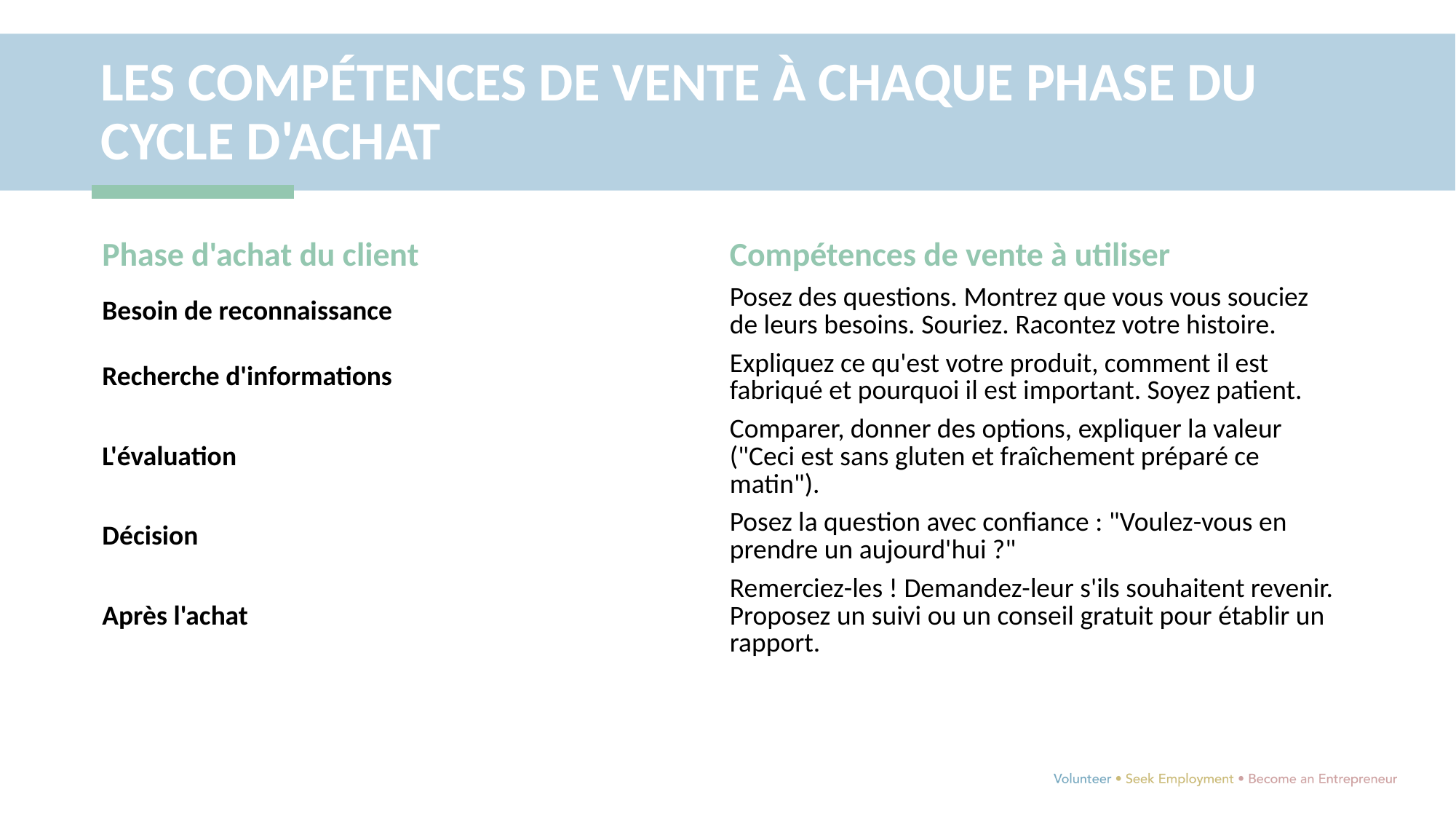

LES COMPÉTENCES DE VENTE À CHAQUE PHASE DU CYCLE D'ACHAT
| Phase d'achat du client | Compétences de vente à utiliser |
| --- | --- |
| Besoin de reconnaissance | Posez des questions. Montrez que vous vous souciez de leurs besoins. Souriez. Racontez votre histoire. |
| Recherche d'informations | Expliquez ce qu'est votre produit, comment il est fabriqué et pourquoi il est important. Soyez patient. |
| L'évaluation | Comparer, donner des options, expliquer la valeur ("Ceci est sans gluten et fraîchement préparé ce matin"). |
| Décision | Posez la question avec confiance : "Voulez-vous en prendre un aujourd'hui ?" |
| Après l'achat | Remerciez-les ! Demandez-leur s'ils souhaitent revenir. Proposez un suivi ou un conseil gratuit pour établir un rapport. |